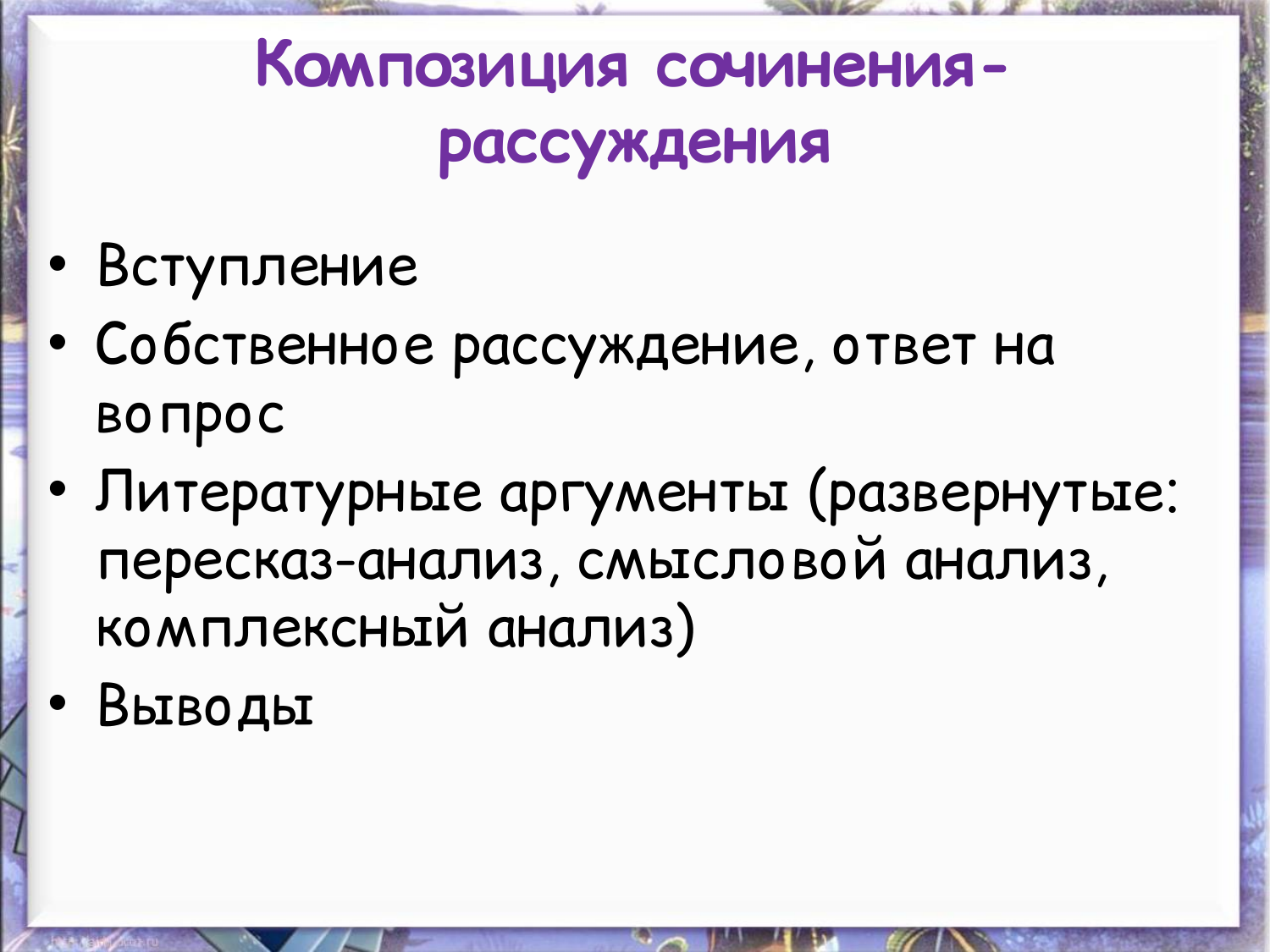

# Композиция сочинения-рассуждения
Вступление
Собственное рассуждение, ответ на вопрос
Литературные аргументы (развернутые: пересказ-анализ, смысловой анализ, комплексный анализ)
Выводы